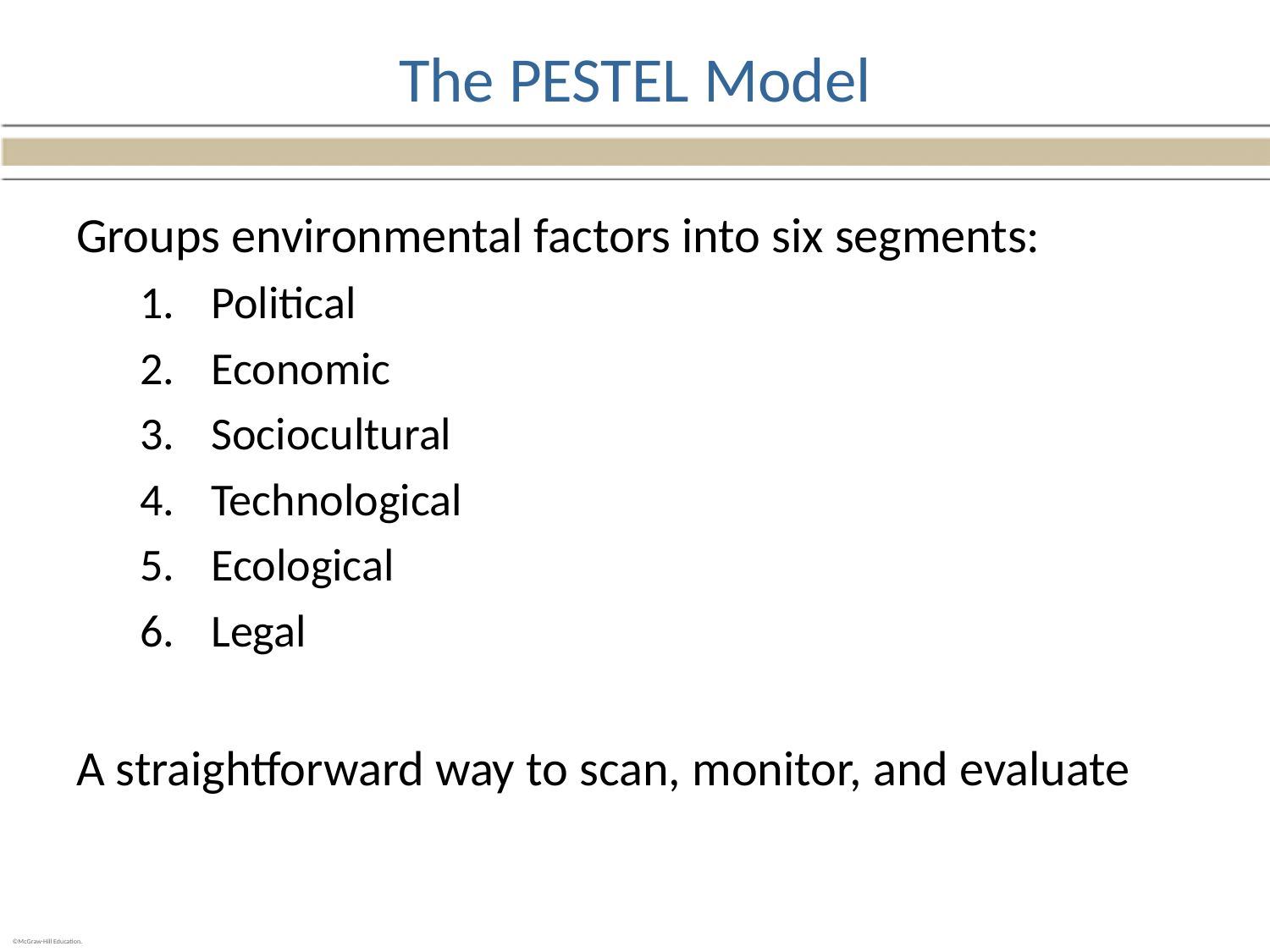

# The PESTEL Model
Groups environmental factors into six segments:
Political
Economic
Sociocultural
Technological
Ecological
Legal

A straightforward way to scan, monitor, and evaluate